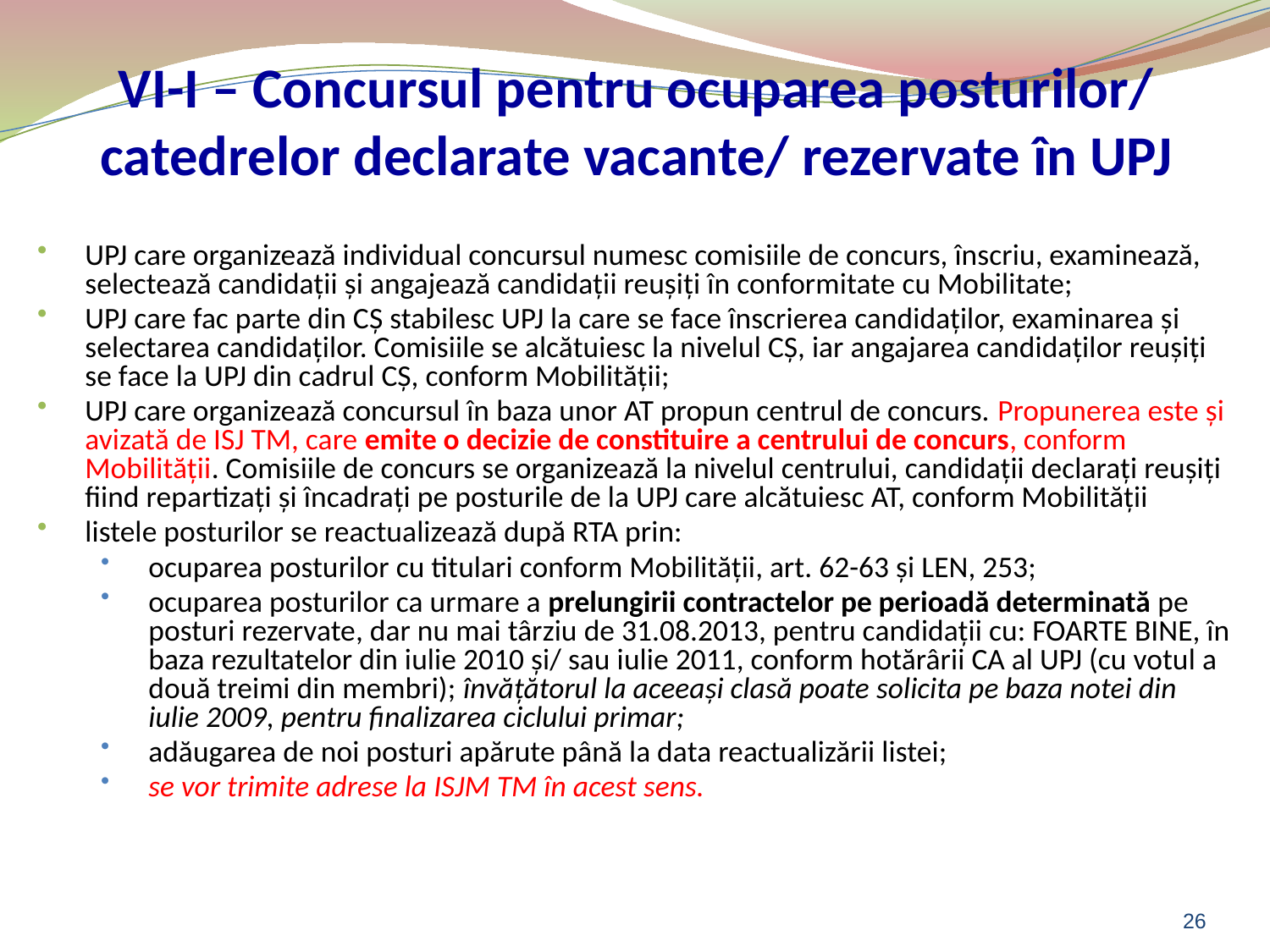

# VI-I – Concursul pentru ocuparea posturilor/ catedrelor declarate vacante/ rezervate în UPJ
UPJ care organizează individual concursul numesc comisiile de concurs, înscriu, examinează, selectează candidaţii şi angajează candidaţii reuşiţi în conformitate cu Mobilitate;
UPJ care fac parte din CŞ stabilesc UPJ la care se face înscrierea candidaţilor, examinarea şi selectarea candidaţilor. Comisiile se alcătuiesc la nivelul CŞ, iar angajarea candidaţilor reuşiţi se face la UPJ din cadrul CŞ, conform Mobilităţii;
UPJ care organizează concursul în baza unor AT propun centrul de concurs. Propunerea este şi avizată de ISJ TM, care emite o decizie de constituire a centrului de concurs, conform Mobilităţii. Comisiile de concurs se organizează la nivelul centrului, candidaţii declaraţi reuşiţi fiind repartizaţi şi încadraţi pe posturile de la UPJ care alcătuiesc AT, conform Mobilităţii
listele posturilor se reactualizează după RTA prin:
ocuparea posturilor cu titulari conform Mobilităţii, art. 62-63 şi LEN, 253;
ocuparea posturilor ca urmare a prelungirii contractelor pe perioadă determinată pe posturi rezervate, dar nu mai târziu de 31.08.2013, pentru candidaţii cu: FOARTE BINE, în baza rezultatelor din iulie 2010 şi/ sau iulie 2011, conform hotărârii CA al UPJ (cu votul a două treimi din membri); învăţătorul la aceeaşi clasă poate solicita pe baza notei din iulie 2009, pentru finalizarea ciclului primar;
adăugarea de noi posturi apărute până la data reactualizării listei;
se vor trimite adrese la ISJM TM în acest sens.
26